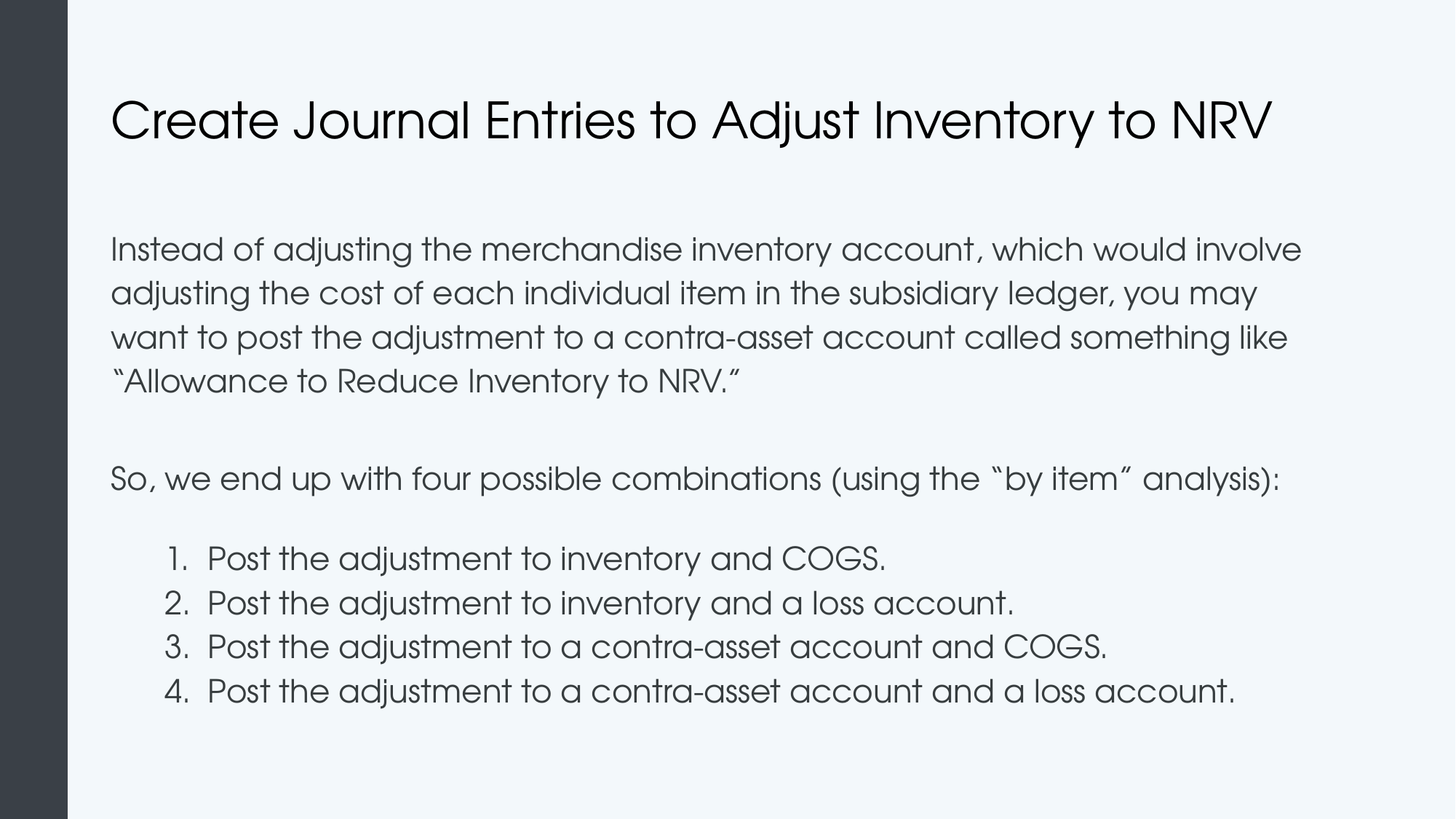

# Create Journal Entries to Adjust Inventory to NRV
Instead of adjusting the merchandise inventory account, which would involve adjusting the cost of each individual item in the subsidiary ledger, you may want to post the adjustment to a contra-asset account called something like “Allowance to Reduce Inventory to NRV.”
So, we end up with four possible combinations (using the “by item” analysis):
Post the adjustment to inventory and COGS.
Post the adjustment to inventory and a loss account.
Post the adjustment to a contra-asset account and COGS.
Post the adjustment to a contra-asset account and a loss account.